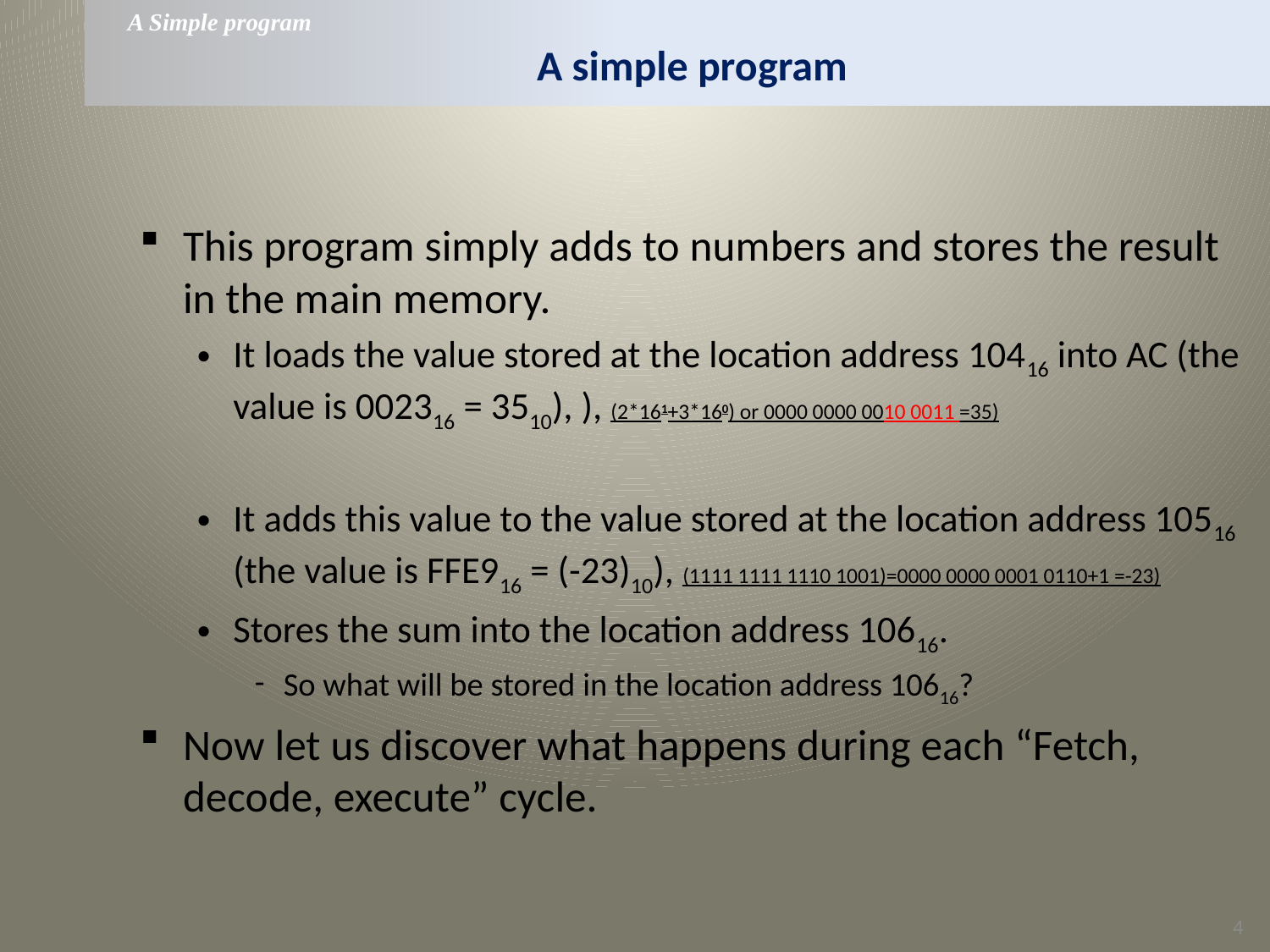

A Simple program

# A simple program
This program simply adds to numbers and stores the result in the main memory.
It loads the value stored at the location address 10416 into AC (the value is 002316 = 3510), ), (2*161+3*160) or 0000 0000 0010 0011 =35)

It adds this value to the value stored at the location address 10516 (the value is FFE916 = (-23)10), (1111 1111 1110 1001)=0000 0000 0001 0110+1 =-23)
Stores the sum into the location address 10616.
So what will be stored in the location address 10616?
Now let us discover what happens during each “Fetch, decode, execute” cycle.